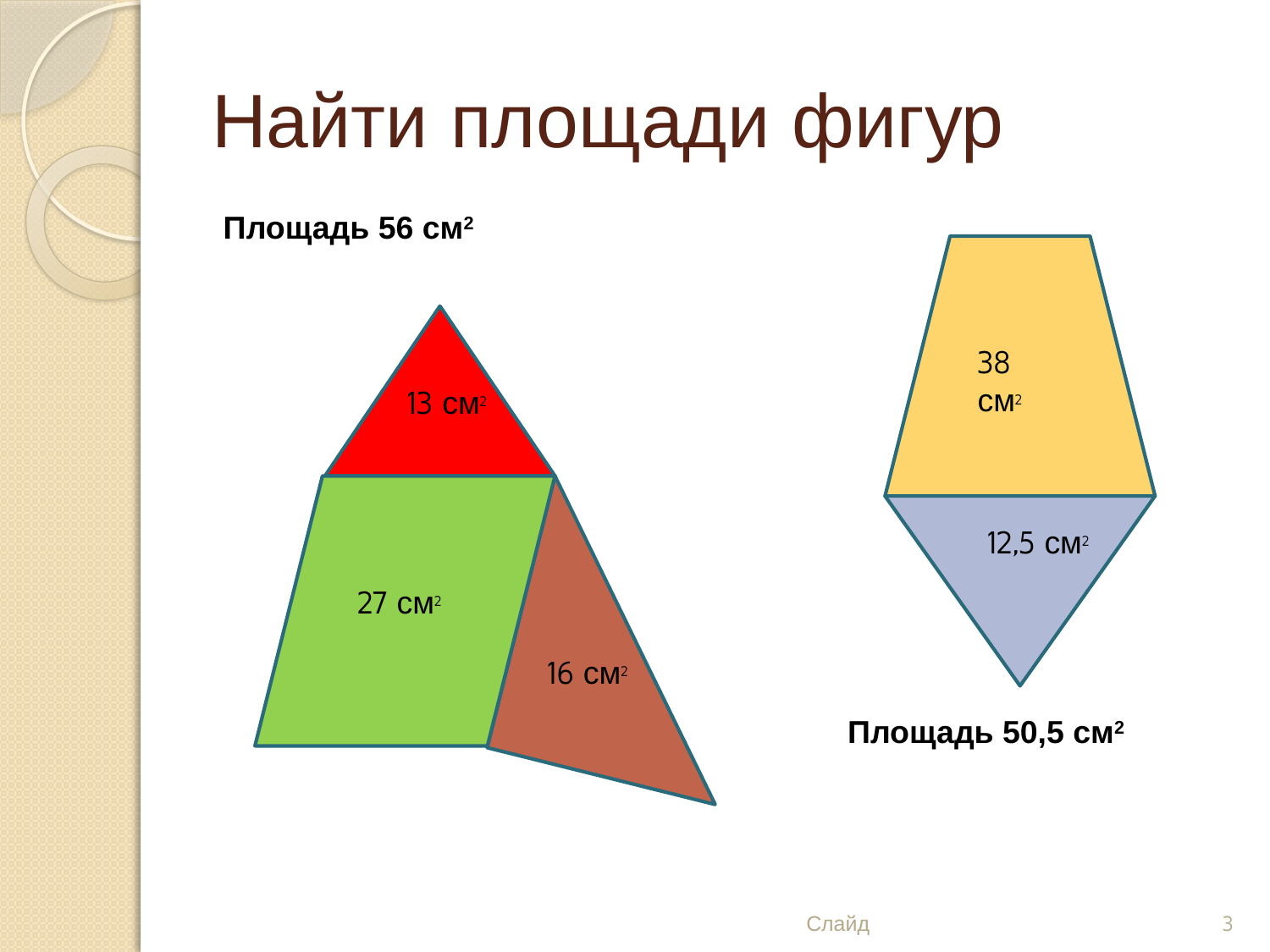

# Найти площади фигур
Площадь 56 см2

38 см2
13 см2

12,5 см2
27 см2
16 см2
Площадь 50,5 см2

Слайд
3